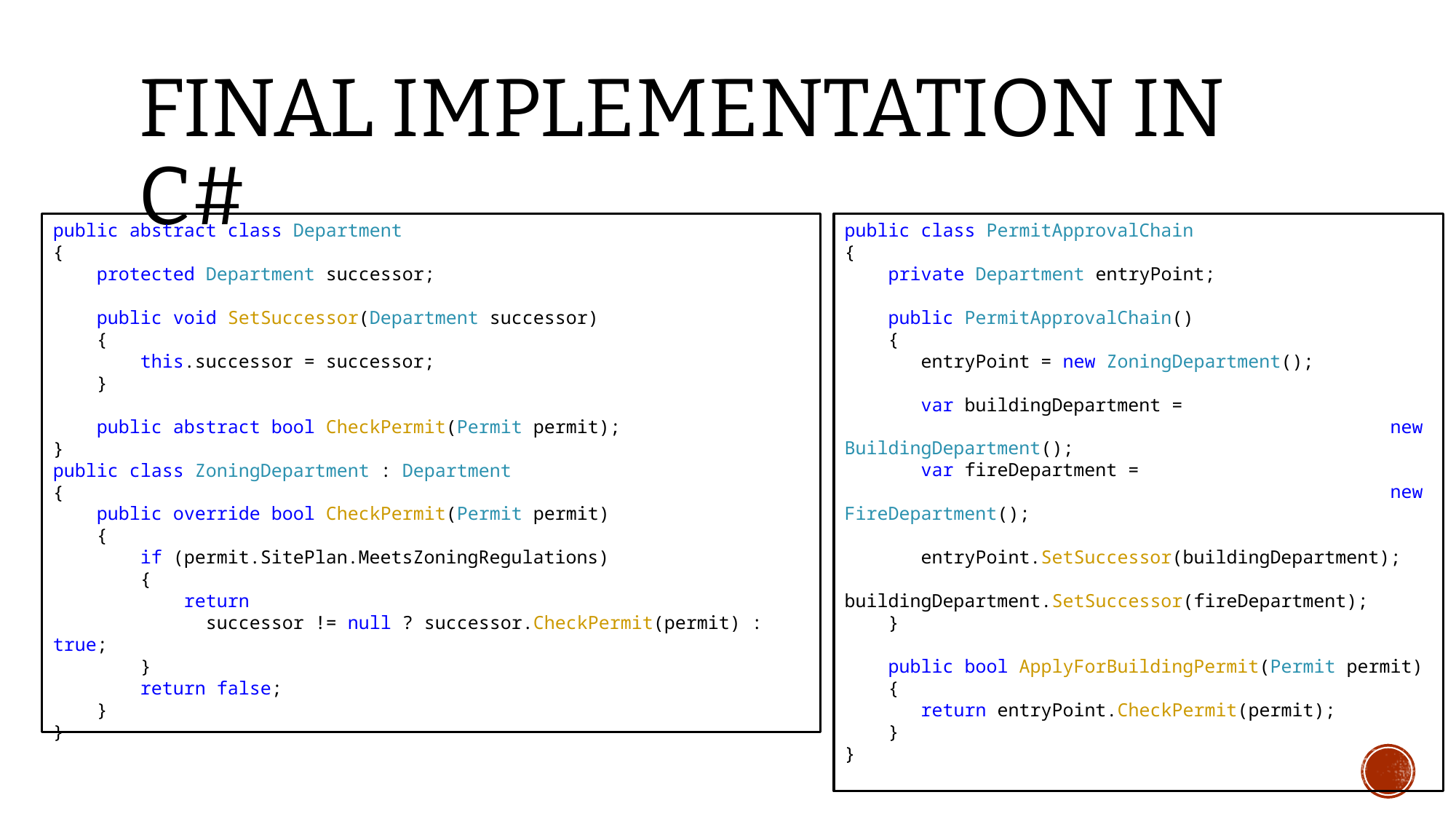

# Final Implementation in C#
public abstract class Department
{
    protected Department successor;

    public void SetSuccessor(Department successor)
    {
        this.successor = successor;
    }

    public abstract bool CheckPermit(Permit permit);
}
public class ZoningDepartment : Department
{
    public override bool CheckPermit(Permit permit)
    {
        if (permit.SitePlan.MeetsZoningRegulations)
        {
            return
	    successor != null ? successor.CheckPermit(permit) : true;
        }
        return false;
    }
}
public class PermitApprovalChain
{
    private Department entryPoint;

    public PermitApprovalChain()
    {
       entryPoint = new ZoningDepartment();

       var buildingDepartment =
					new BuildingDepartment();
       var fireDepartment =
					new FireDepartment();

       entryPoint.SetSuccessor(buildingDepartment);        	  buildingDepartment.SetSuccessor(fireDepartment);
    }

    public bool ApplyForBuildingPermit(Permit permit)
    {
       return entryPoint.CheckPermit(permit);
    }
}